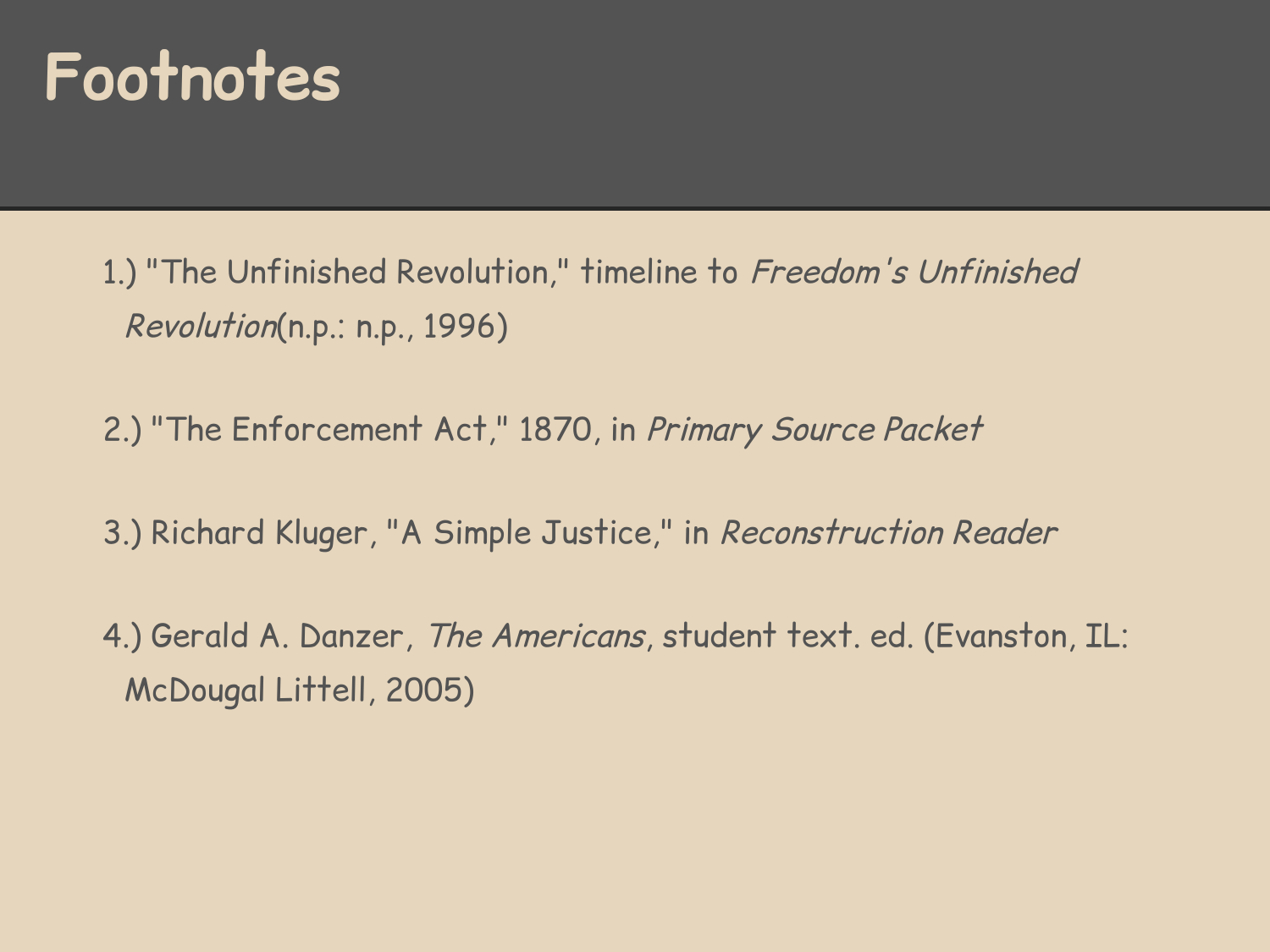

# Footnotes

1.) "The Unfinished Revolution," timeline to Freedom's Unfinished Revolution(n.p.: n.p., 1996)

2.) "The Enforcement Act," 1870, in Primary Source Packet

3.) Richard Kluger, "A Simple Justice," in Reconstruction Reader

4.) Gerald A. Danzer, The Americans, student text. ed. (Evanston, IL: McDougal Littell, 2005)